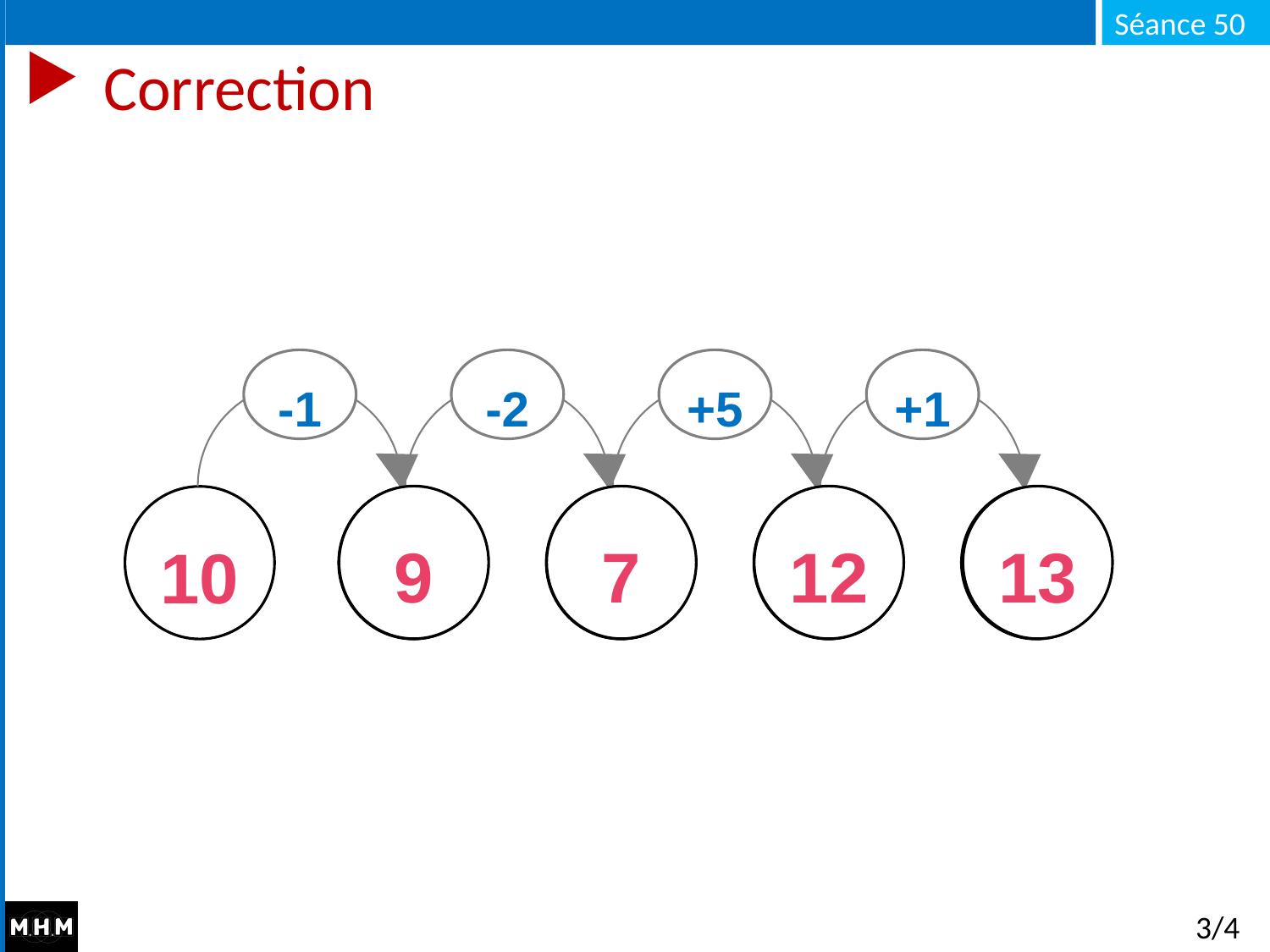

# Correction
-1
-2
+5
+1

10
…
…
…
…
12
13
9
7
3/4